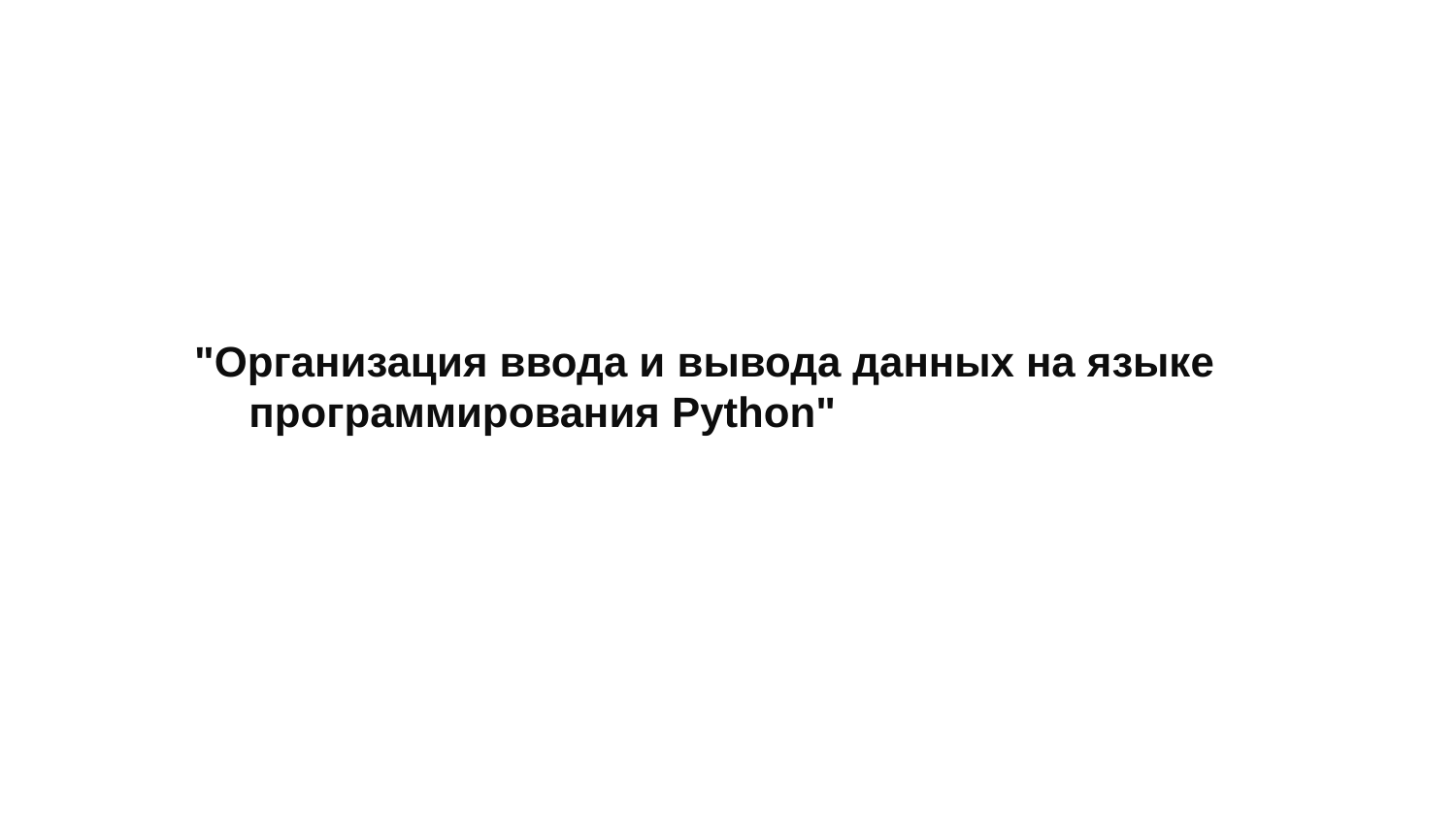

"Организация ввода и вывода данных на языке программирования Python"